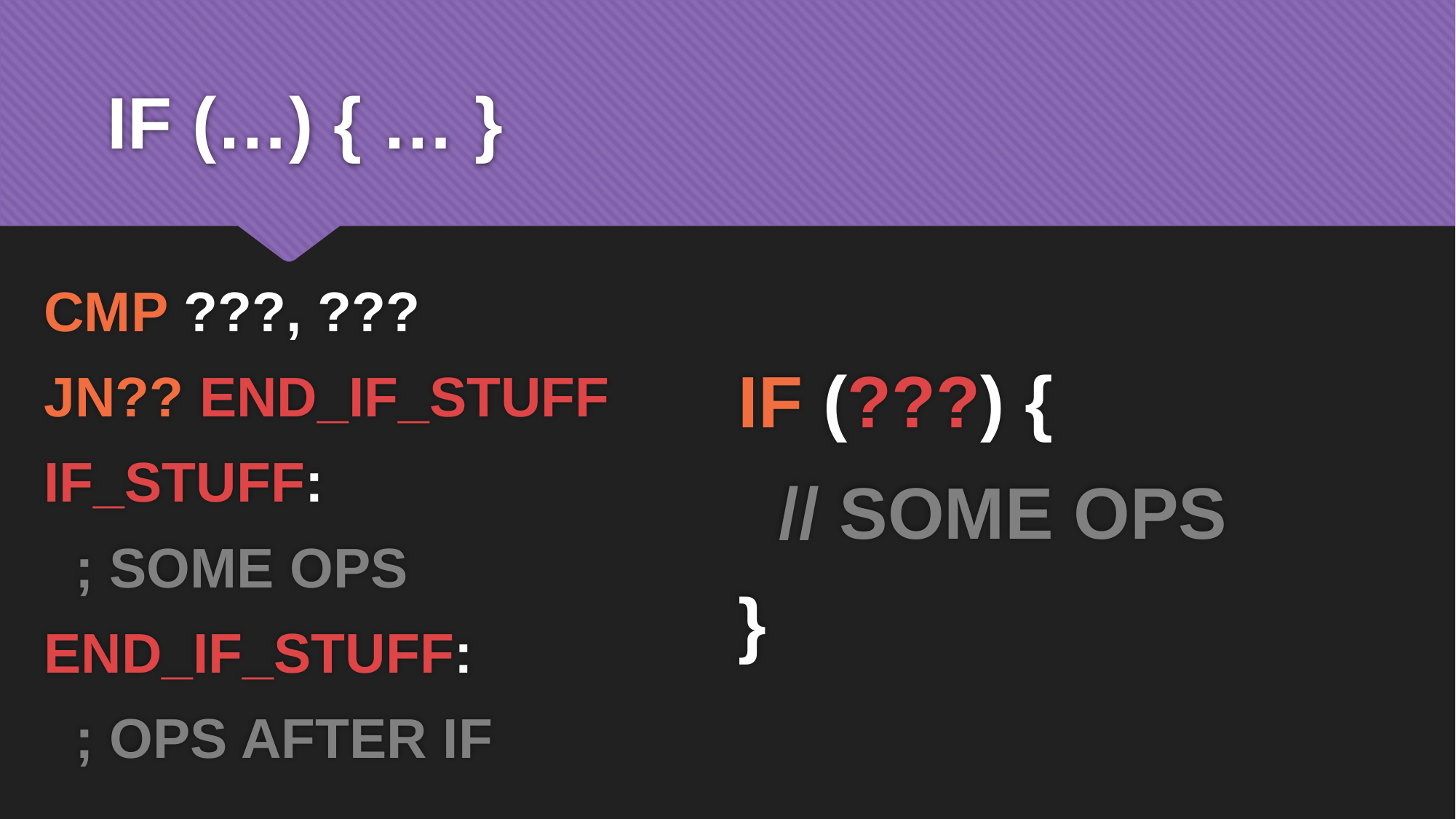

# IF (…) { … }
IF (???) {
  // SOME OPS
}
CMP ???, ???
JN?? END_IF_STUFF
IF_STUFF:
  ; SOME OPS
END_IF_STUFF:
  ; OPS AFTER IF